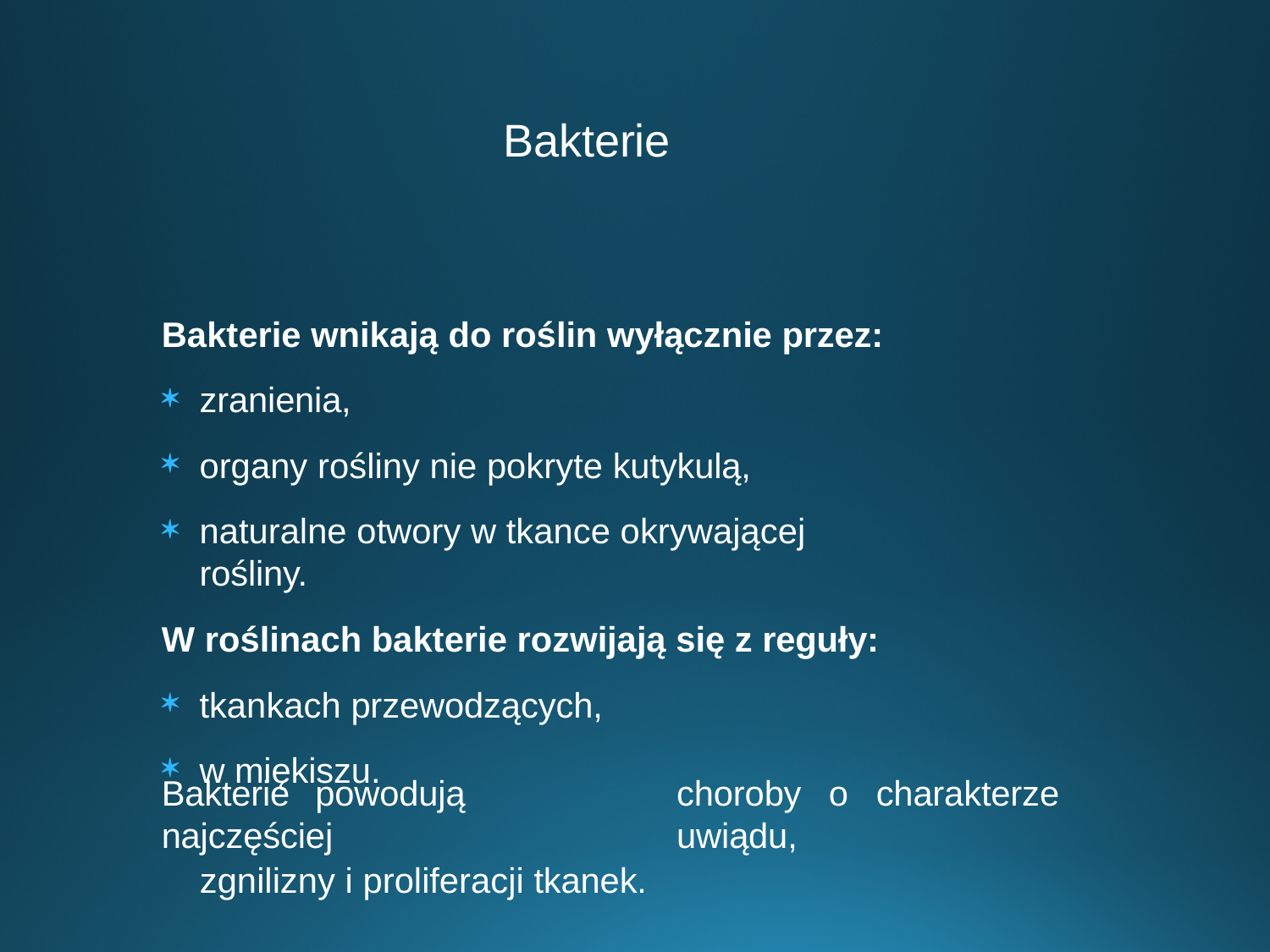

# Bakterie
Bakterie wnikają do roślin wyłącznie przez:
zranienia,
organy rośliny nie pokryte kutykulą,
naturalne otwory w tkance okrywającej rośliny.
W roślinach bakterie rozwijają się z reguły:
tkankach przewodzących,
w miękiszu.
Bakterie	powodują	najczęściej
zgnilizny i proliferacji tkanek.
choroby	o	charakterze	uwiądu,